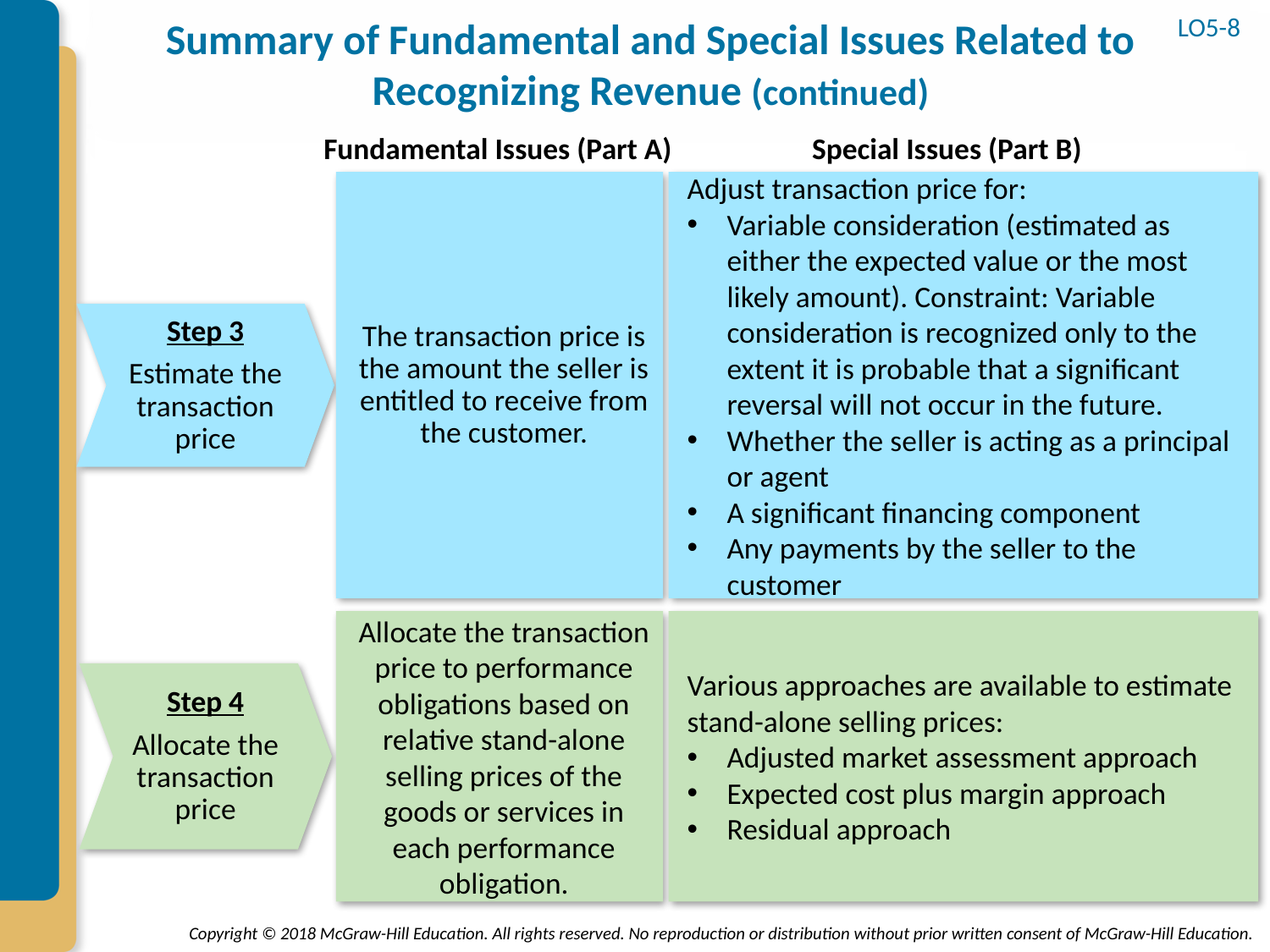

LO5-8
# Summary of Fundamental and Special Issues Related to Recognizing Revenue (continued)
Fundamental Issues (Part A)
Special Issues (Part B)
The transaction price is the amount the seller is entitled to receive from the customer.
Adjust transaction price for:
Variable consideration (estimated as either the expected value or the most likely amount). Constraint: Variable consideration is recognized only to the extent it is probable that a significant reversal will not occur in the future.
Whether the seller is acting as a principal or agent
A significant financing component
Any payments by the seller to the customer
Step 3
Estimate the transaction price
Allocate the transaction price to performance obligations based on relative stand-alone selling prices of the goods or services in each performance obligation.
Various approaches are available to estimate stand-alone selling prices:
Adjusted market assessment approach
Expected cost plus margin approach
Residual approach
Step 4
Allocate the transaction price